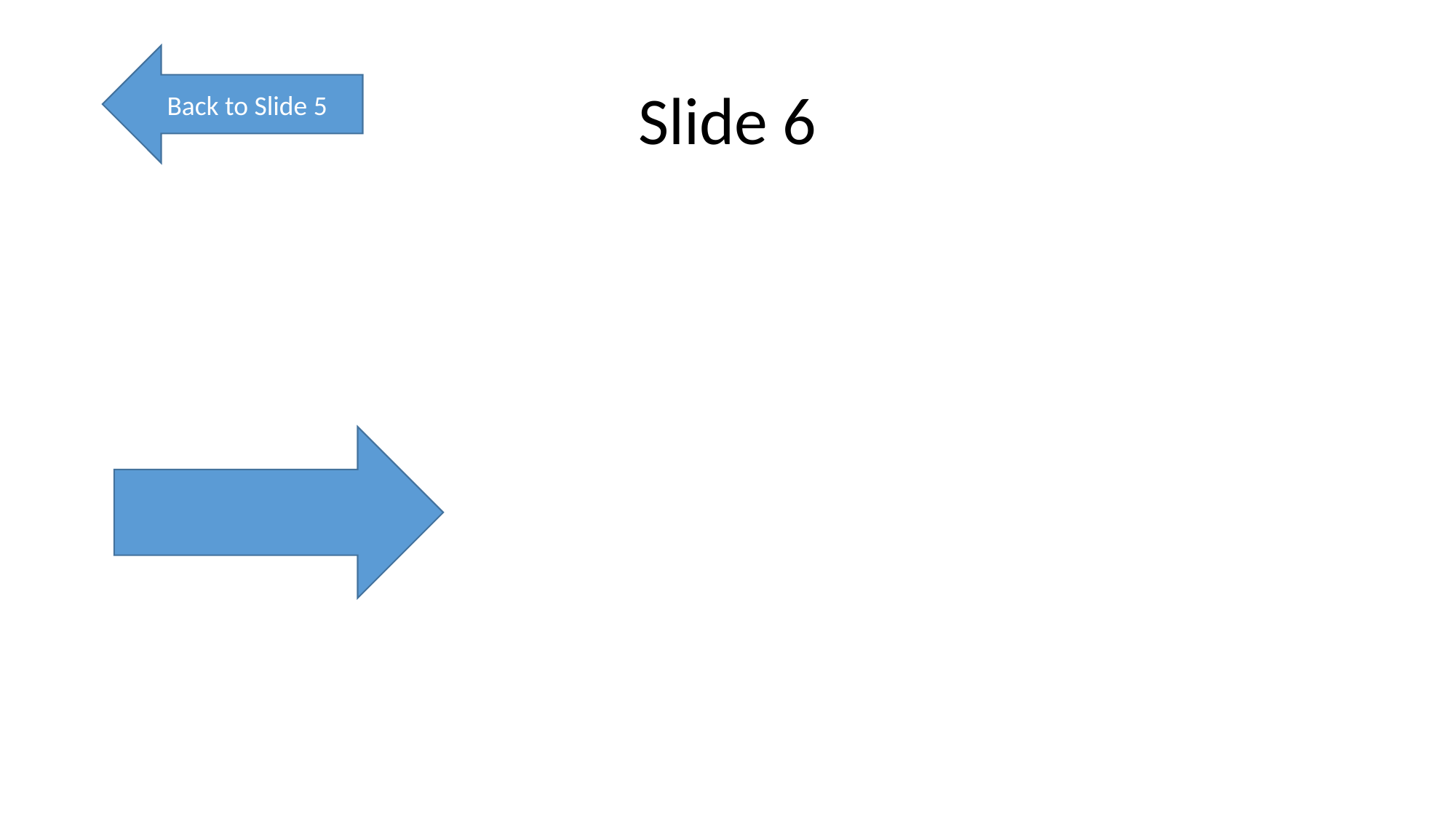

# Slide 6
Back to Slide 5